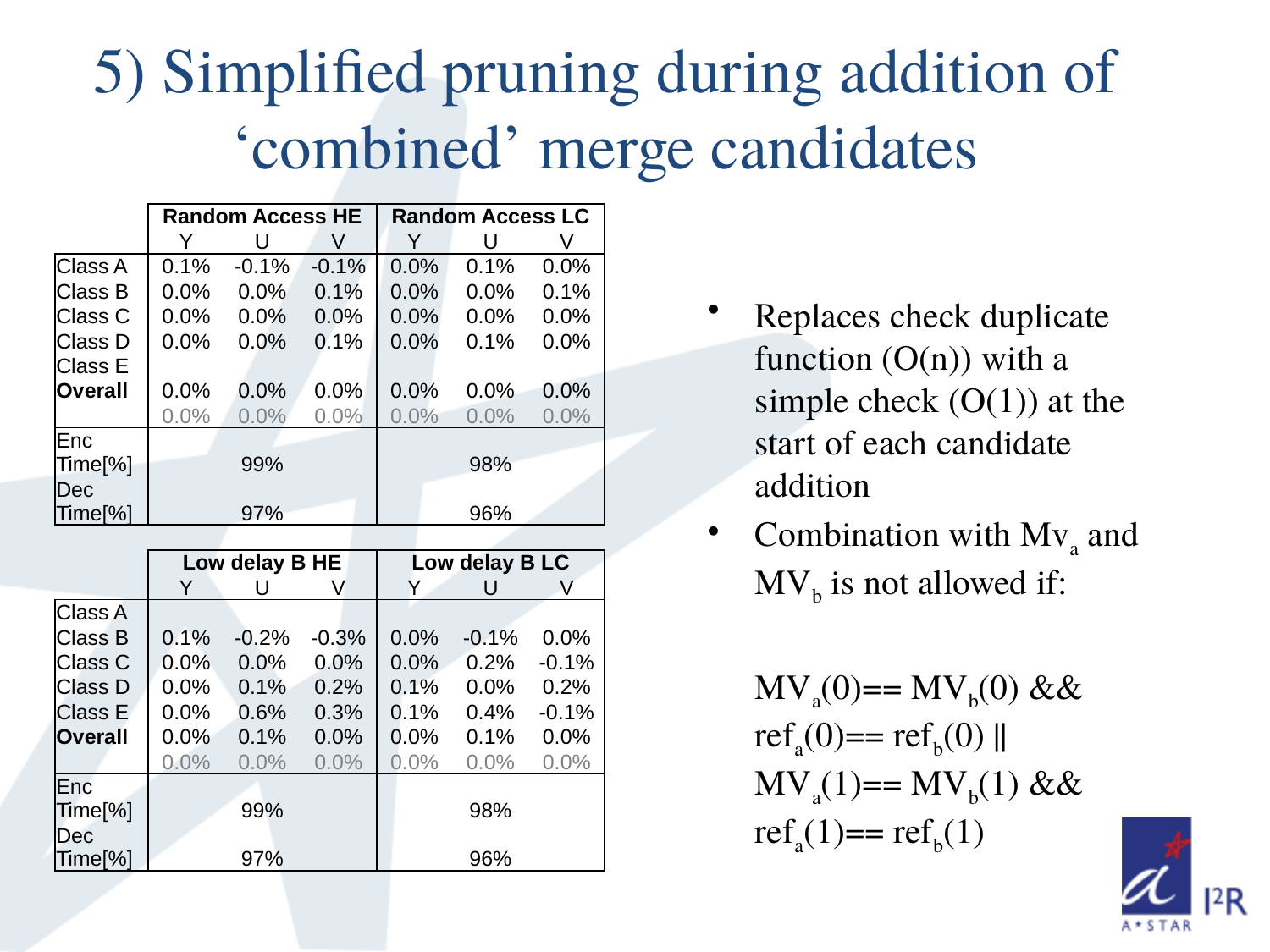

# 5) Simplified pruning during addition of ‘combined’ merge candidates
|  | Random Access HE |  |  | Random Access LC |  |  |
| --- | --- | --- | --- | --- | --- | --- |
|  | Y | U | V | Y | U | V |
| Class A | 0.1% | -0.1% | -0.1% | 0.0% | 0.1% | 0.0% |
| Class B | 0.0% | 0.0% | 0.1% | 0.0% | 0.0% | 0.1% |
| Class C | 0.0% | 0.0% | 0.0% | 0.0% | 0.0% | 0.0% |
| Class D | 0.0% | 0.0% | 0.1% | 0.0% | 0.1% | 0.0% |
| Class E |  |  |  |  |  |  |
| Overall | 0.0% | 0.0% | 0.0% | 0.0% | 0.0% | 0.0% |
|  | 0.0% | 0.0% | 0.0% | 0.0% | 0.0% | 0.0% |
| Enc Time[%] | 99% |  |  | 98% |  |  |
| Dec Time[%] | 97% |  |  | 96% |  |  |
|  |  |  |  |  |  |  |
|  | Low delay B HE |  |  | Low delay B LC |  |  |
|  | Y | U | V | Y | U | V |
| Class A |  |  |  |  |  |  |
| Class B | 0.1% | -0.2% | -0.3% | 0.0% | -0.1% | 0.0% |
| Class C | 0.0% | 0.0% | 0.0% | 0.0% | 0.2% | -0.1% |
| Class D | 0.0% | 0.1% | 0.2% | 0.1% | 0.0% | 0.2% |
| Class E | 0.0% | 0.6% | 0.3% | 0.1% | 0.4% | -0.1% |
| Overall | 0.0% | 0.1% | 0.0% | 0.0% | 0.1% | 0.0% |
|  | 0.0% | 0.0% | 0.0% | 0.0% | 0.0% | 0.0% |
| Enc Time[%] | 99% |  |  | 98% |  |  |
| Dec Time[%] | 97% |  |  | 96% |  |  |
Replaces check duplicate function (O(n)) with a simple check (O(1)) at the start of each candidate addition
Combination with Mva and MVb is not allowed if:

	MVa(0)== MVb(0) && refa(0)== refb(0) || MVa(1)== MVb(1) && refa(1)== refb(1)